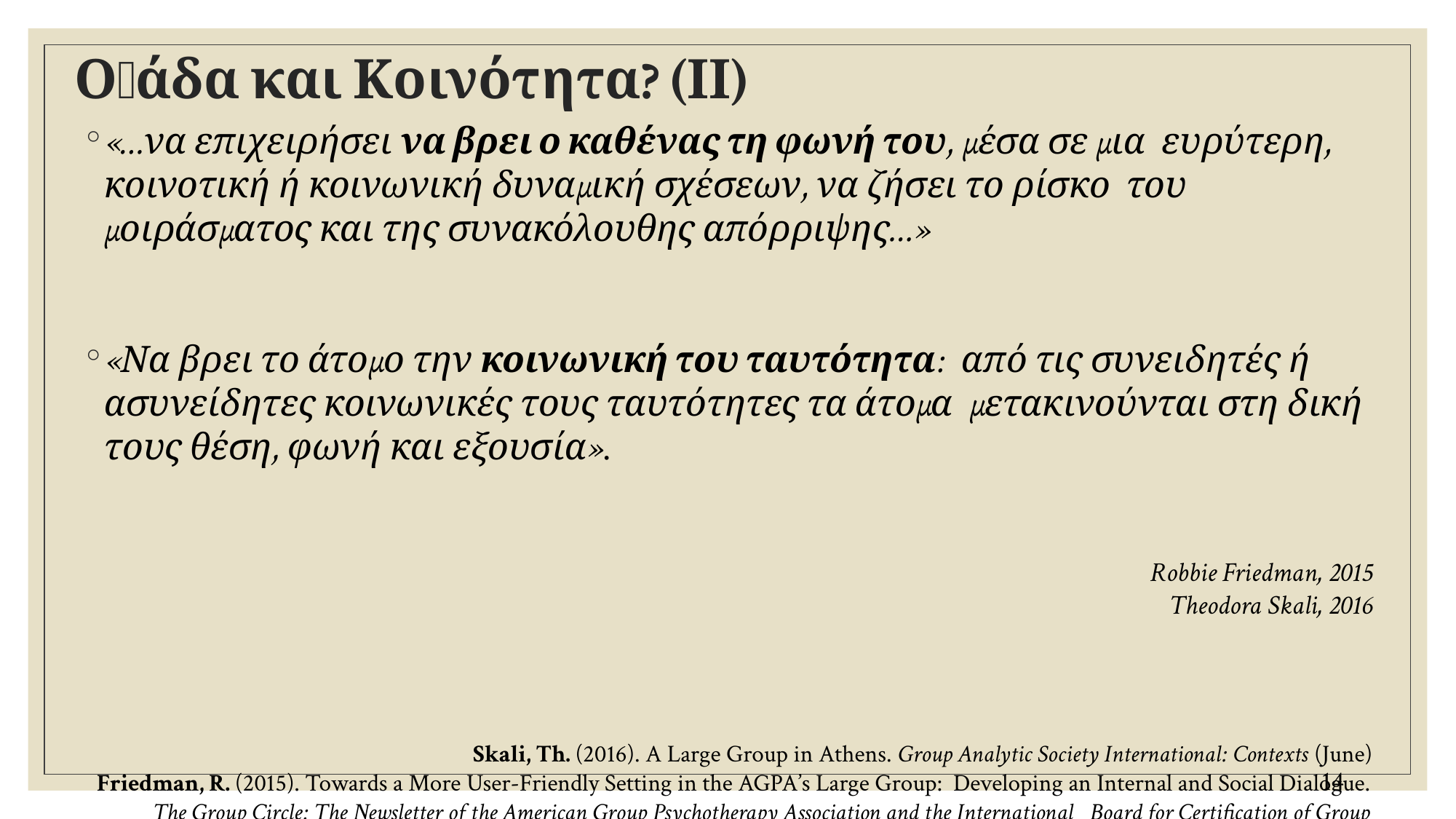

# Ομάδα και Κοινότητα? (ΙΙ)
«…να επιχειρήσει να βρει ο καθένας τη φωνή του, μέσα σε μια  ευρύτερη, κοινοτική ή κοινωνική δυναμική σχέσεων, να ζήσει το ρίσκο  του μοιράσματος και της συνακόλουθης απόρριψης…»

«Να βρει το άτομο την κοινωνική του ταυτότητα:  από τις συνειδητές ή ασυνείδητες κοινωνικές τους ταυτότητες τα άτομα  μετακινούνται στη δική τους θέση, φωνή και εξουσία».

                                                                               Robbie Friedman, 2015
                                                                                  Theodora Skali, 2016

Skali, Th. (2016). A Large Group in Athens. Group Analytic Society International: Contexts (June)
Friedman, R. (2015). Towards a More User-Friendly Setting in the AGPA’s Large Group:  Developing an Internal and Social Dialogue. The Group Circle: The Newsletter of the American Group Psychotherapy Association and the International   Board for Certification of Group Psychotherapists. N.Y.: AGPA

14